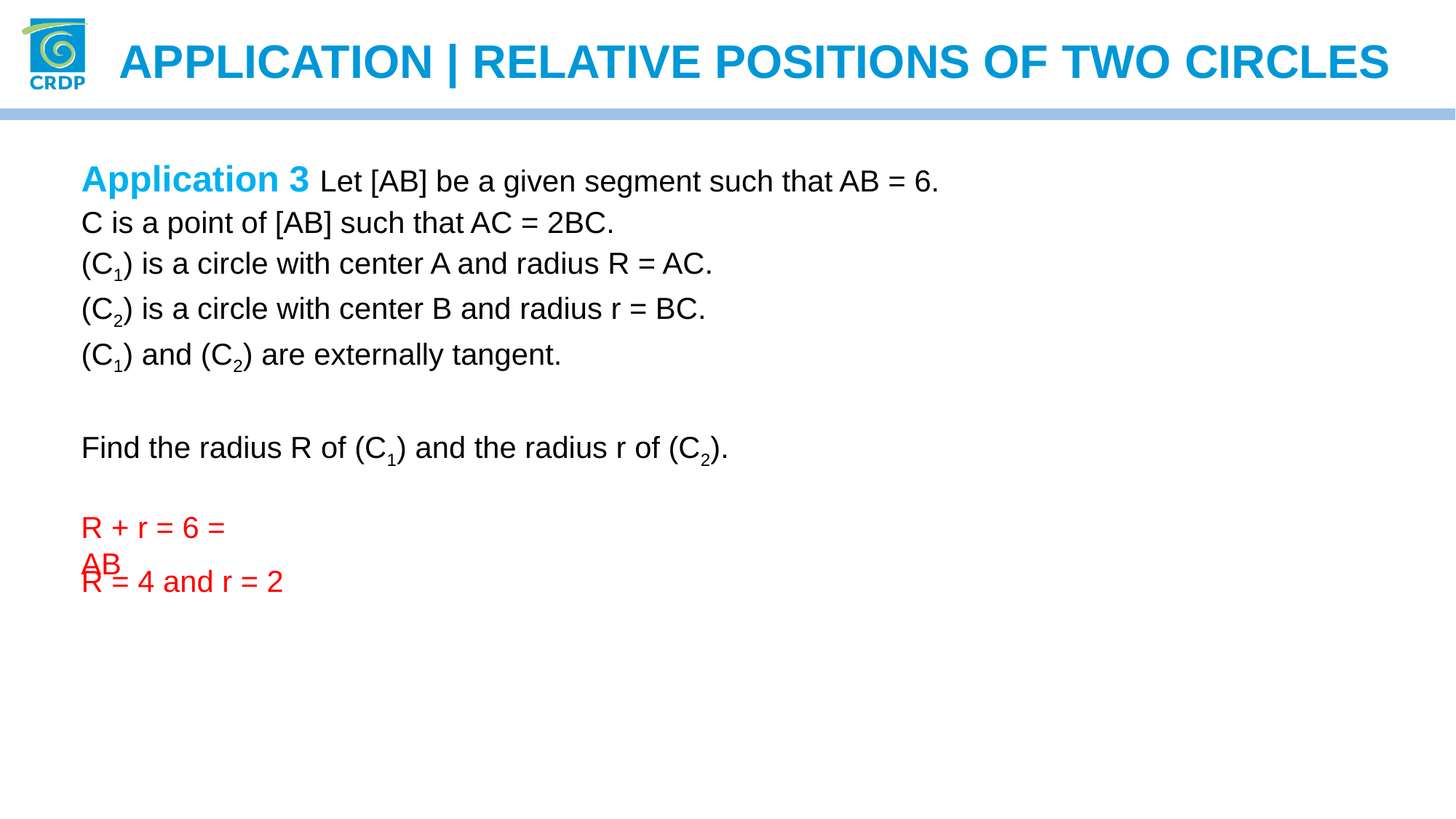

Application | RELATIVE POSITIONS OF TWO CIRCLES
Application 3 Let [AB] be a given segment such that AB = 6.
C is a point of [AB] such that AC = 2BC.
(C1) is a circle with center A and radius R = AC.
(C2) is a circle with center B and radius r = BC.
(C1) and (C2) are externally tangent.

Find the radius R of (C1) and the radius r of (C2).

R + r = 6 = AB
R = 4 and r = 2